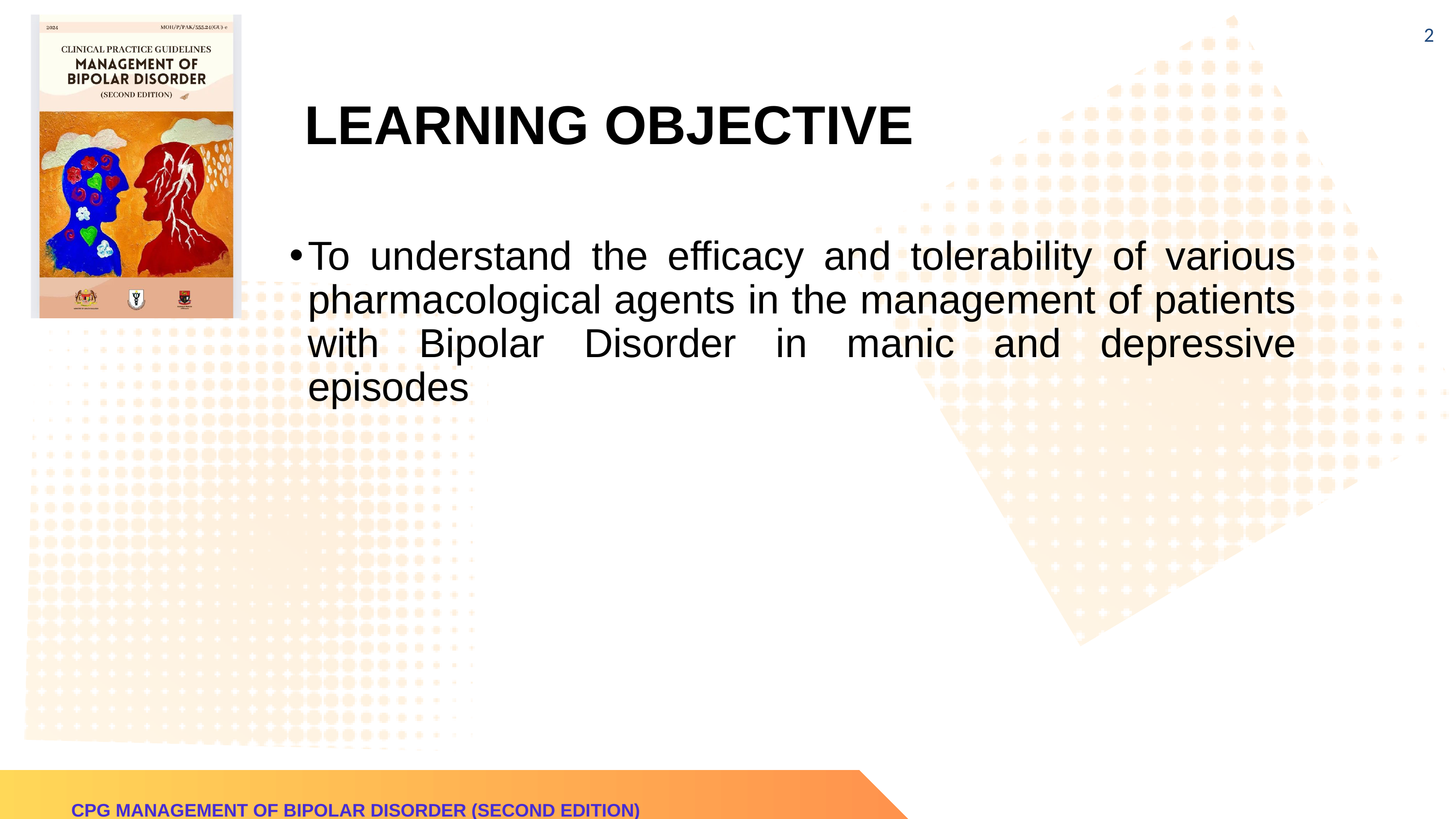

2
LEARNING OBJECTIVE

To understand the efficacy and tolerability of various pharmacological agents in the management of patients with Bipolar Disorder in manic and depressive episodes

CPG MANAGEMENT OF BIPOLAR DISORDER (SECOND EDITION)